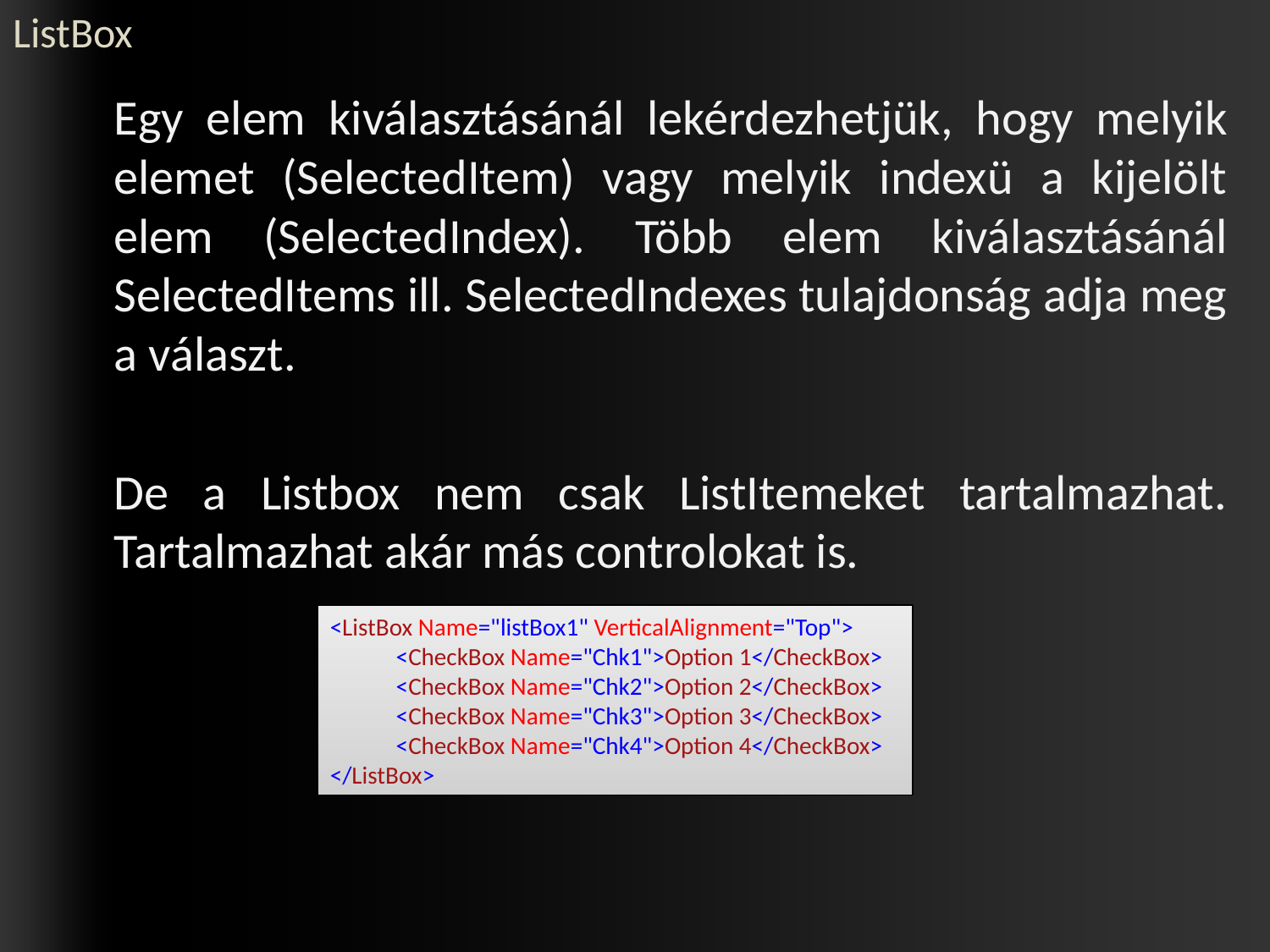

# ListBox
	Egy elem kiválasztásánál lekérdezhetjük, hogy melyik elemet (SelectedItem) vagy melyik indexü a kijelölt elem (SelectedIndex). Több elem kiválasztásánál SelectedItems ill. SelectedIndexes tulajdonság adja meg a választ.

	De a Listbox nem csak ListItemeket tartalmazhat. Tartalmazhat akár más controlokat is.

<ListBox Name="listBox1" VerticalAlignment="Top">
            <CheckBox Name="Chk1">Option 1</CheckBox>
            <CheckBox Name="Chk2">Option 2</CheckBox>
            <CheckBox Name="Chk3">Option 3</CheckBox>
            <CheckBox Name="Chk4">Option 4</CheckBox>
</ListBox>